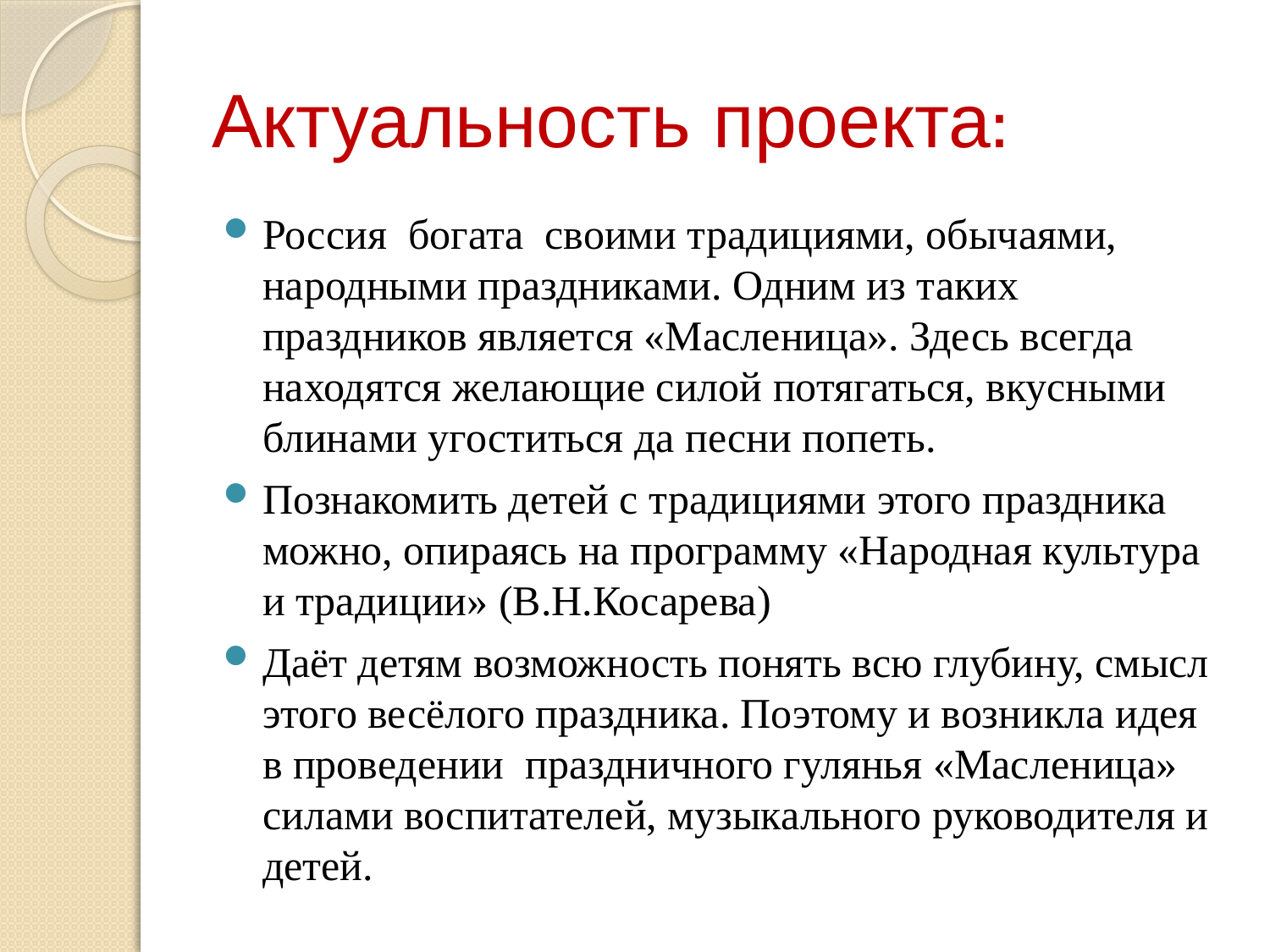

# Актуальность проекта:
Россия  богата  своими традициями, обычаями, народными праздниками. Одним из таких праздников является «Масленица». Здесь всегда находятся желающие силой потягаться, вкусными блинами угоститься да песни попеть.
Познакомить детей с традициями этого праздника можно, опираясь на программу «Народная культура и традиции» (В.Н.Косарева)
Даёт детям возможность понять всю глубину, смысл этого весёлого праздника. Поэтому и возникла идея в проведении  праздничного гулянья «Масленица» силами воспитателей, музыкального руководителя и детей.